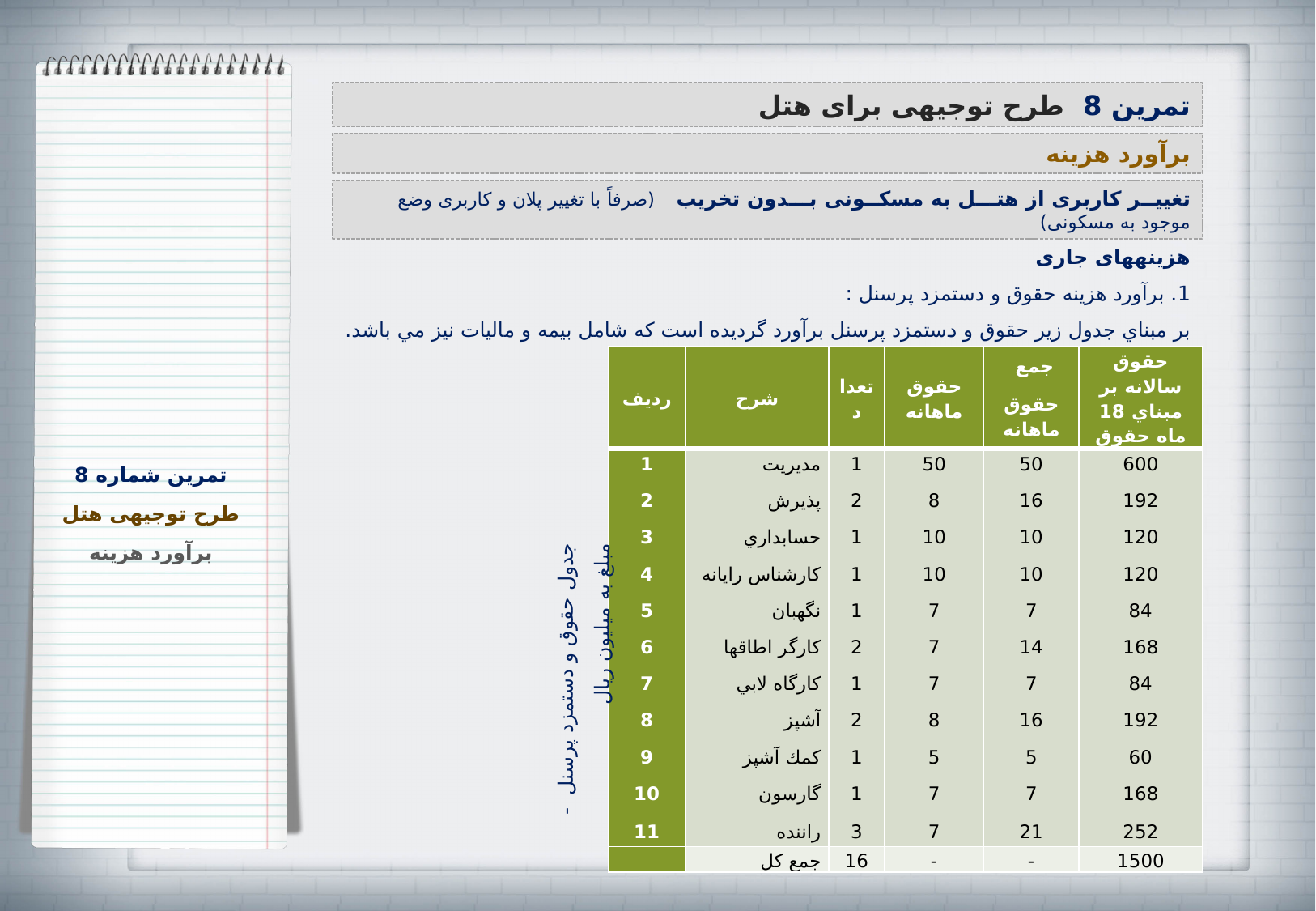

تمرین 8  طرح توجیهی برای هتل
برآورد هزینه
تغییــر کاربری از هتـــل به مسکــونی بـــدون تخریب   (صرفاً با تغییر پلان و کاربری وضع موجود به مسکونی)
هزینه‏های جاری
1. برآورد هزينه حقوق و دستمزد پرسنل :
بر مبناي جدول زير حقوق و دستمزد پرسنل برآورد گرديده است كه شامل بيمه و ماليات نيز مي باشد.
| رديف | شرح | تعداد | حقوق ماهانه | جمع حقوق ماهانه | حقوق سالانه بر مبناي 18 ماه حقوق |
| --- | --- | --- | --- | --- | --- |
| 1 2 3 4 5 6 7 8 9 10 11 | مديريت پذيرش حسابداري كارشناس رايانه نگهبان كارگر اطاقها كارگاه لابي آشپز كمك آشپز گارسون راننده | 1 2 1 1 1 2 1 2 1 1 3 | 50 8 10 10 7 7 7 8 5 7 7 | 50 16 10 10 7 14 7 16 5 7 21 | 600 192 120 120 84 168 84 192 60 168 252 |
|  | جمع كل | 16 | - | - | 1500 |
تمرین شماره 8
طرح توجیهی هتل
برآورد هزینه
جدول حقوق و دستمزد پرسنل  - مبلغ به ميليون ريال